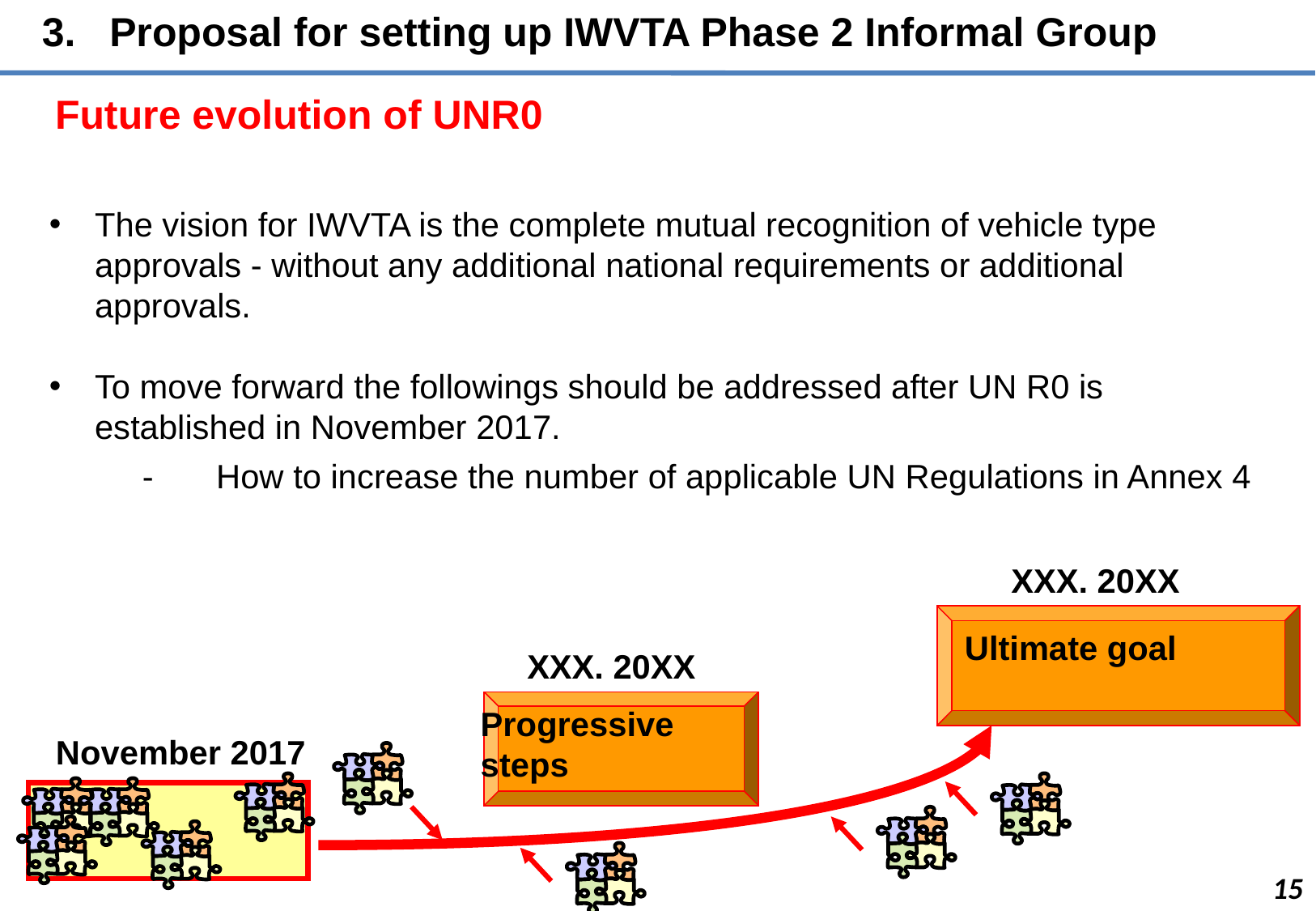

3.   Proposal for setting up IWVTA Phase 2 Informal Group

Future evolution of UNR0
The vision for IWVTA is the complete mutual recognition of vehicle type approvals - without any additional national requirements or additional approvals.

To move forward the followings should be addressed after UN R0 is established in November 2017.
          -	How to increase the number of applicable UN Regulations in Annex 4
XXX. 20XX

Ultimate goal
XXX. 20XX

Progressive steps
November 2017

15